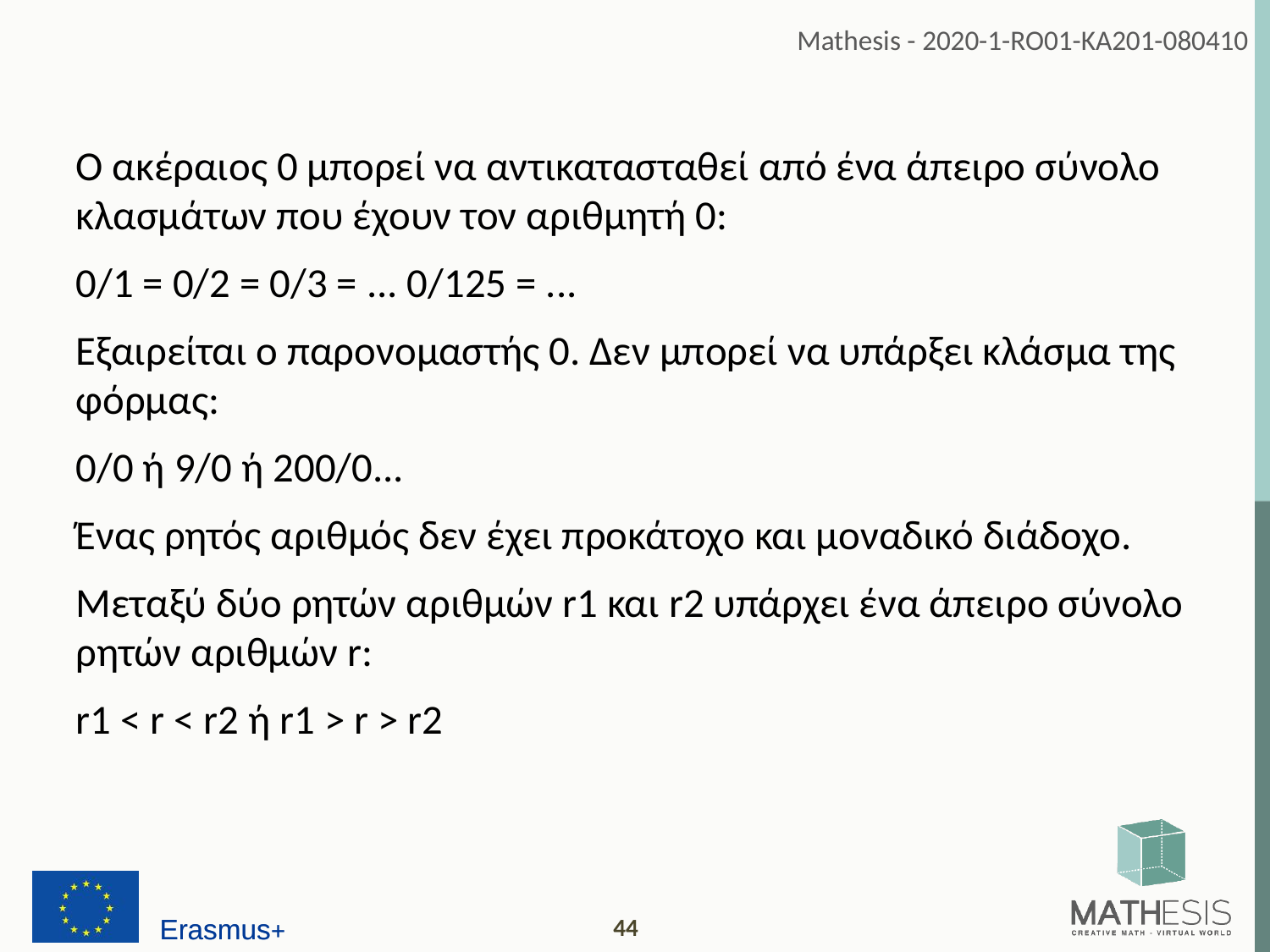

Ο ακέραιος 0 μπορεί να αντικατασταθεί από ένα άπειρο σύνολο κλασμάτων που έχουν τον αριθμητή 0:
0/1 = 0/2 = 0/3 = ... 0/125 = ...
Εξαιρείται ο παρονομαστής 0. Δεν μπορεί να υπάρξει κλάσμα της φόρμας:
0/0 ή 9/0 ή 200/0...
Ένας ρητός αριθμός δεν έχει προκάτοχο και μοναδικό διάδοχο.
Μεταξύ δύο ρητών αριθμών r1 και r2 υπάρχει ένα άπειρο σύνολο ρητών αριθμών r:
r1 < r < r2 ή r1 > r > r2